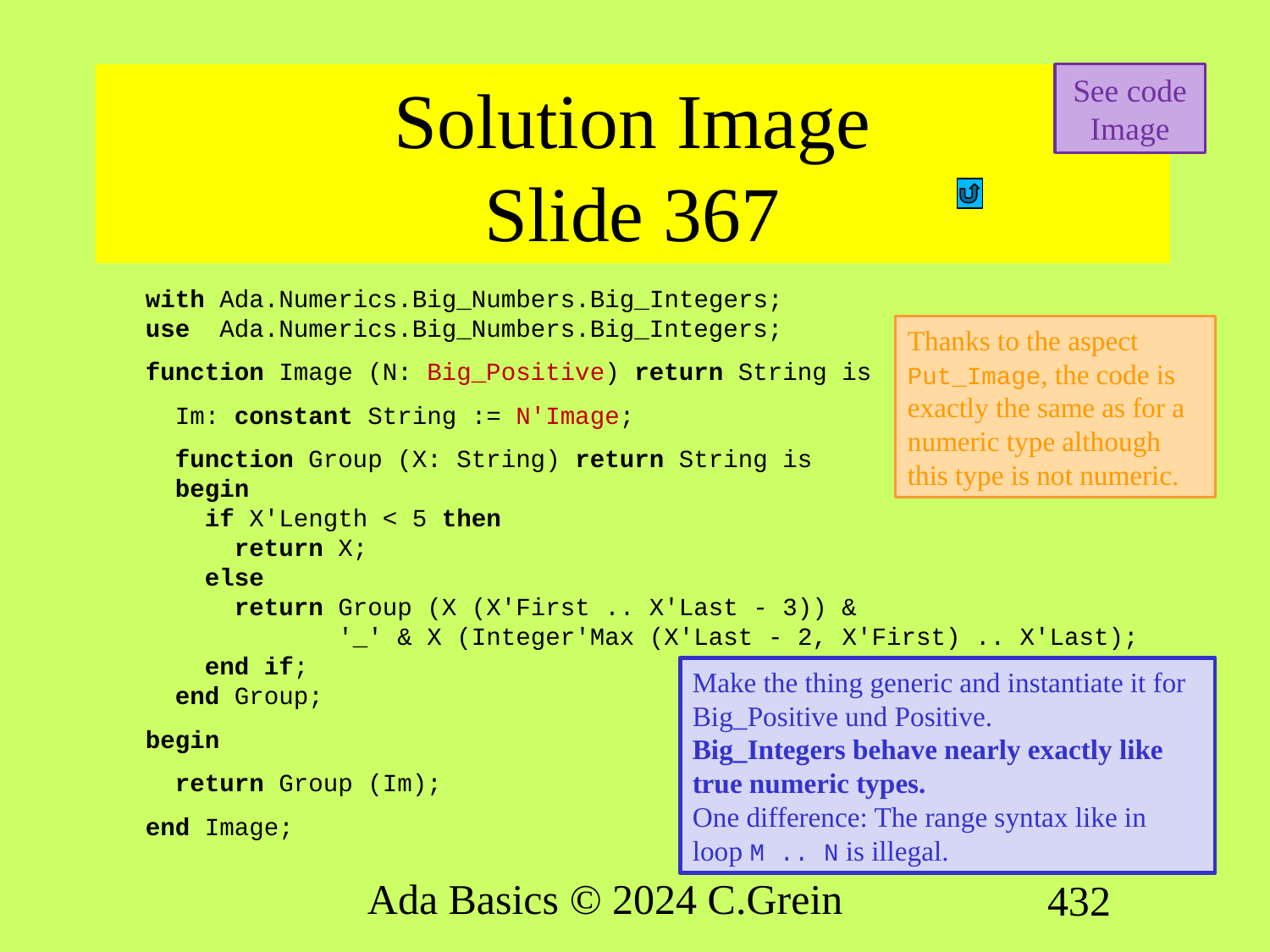

See code Image
# Solution Image Slide 367

with Ada.Numerics.Big_Numbers.Big_Integers;
use  Ada.Numerics.Big_Numbers.Big_Integers;
function Image (N: Big_Positive) return String is
  Im: constant String := N'Image;
  function Group (X: String) return String is
  begin
    if X'Length < 5 then
      return X;
    else
      return Group (X (X'First .. X'Last - 3)) &
             '_' & X (Integer'Max (X'Last - 2, X'First) .. X'Last);
    end if;
  end Group;
begin
  return Group (Im);
end Image;
Thanks to the aspect Put_Image, the code is exactly the same as for a numeric type although this type is not numeric.
Make the thing generic and instantiate it for Big_Positive und Positive.
Big_Integers behave nearly exactly like true numeric types.
One difference: The range syntax like in loop M .. N is illegal.
Ada Basics © 2024 C.Grein
432